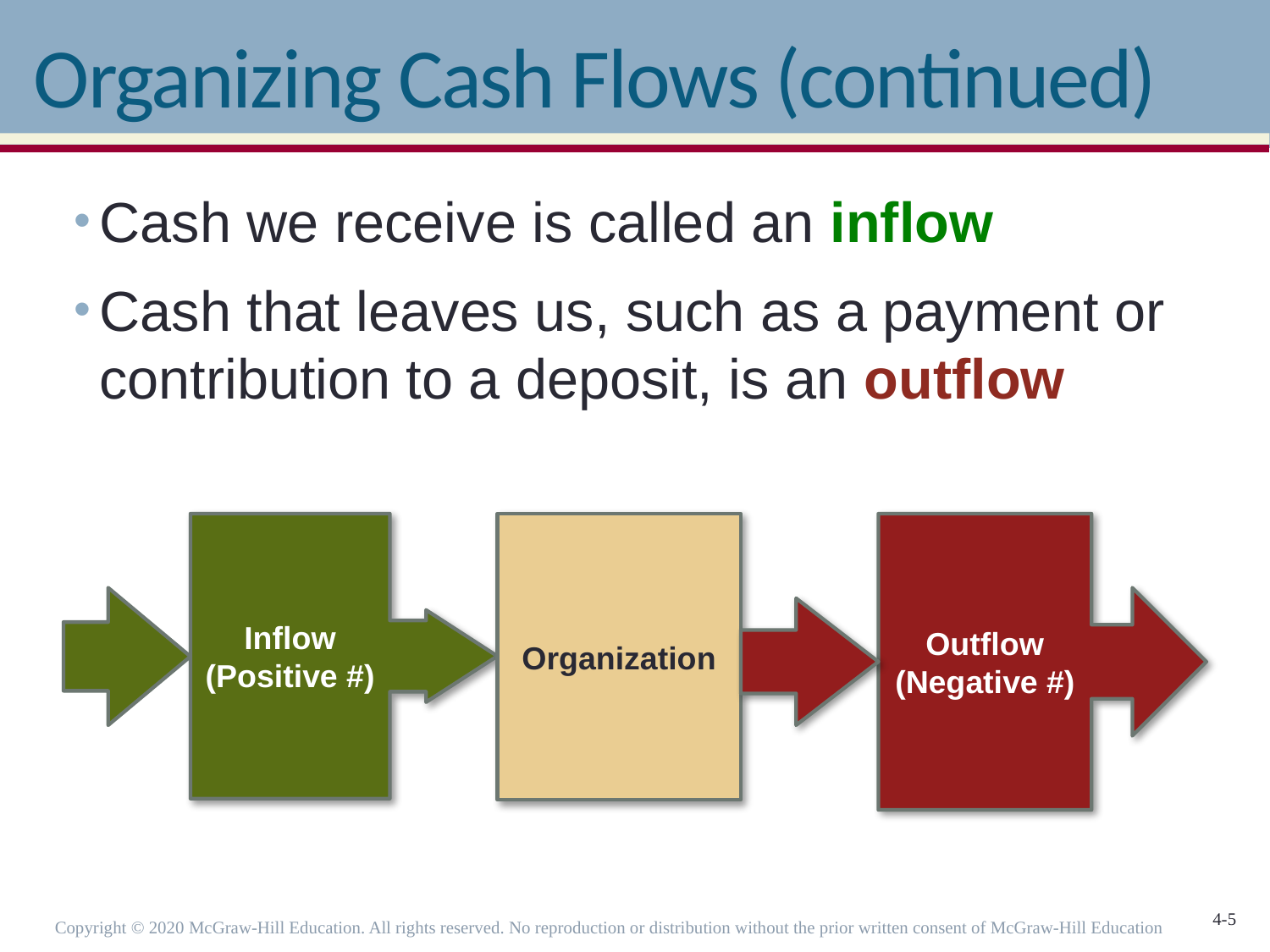

# Organizing Cash Flows (continued)
Cash we receive is called an inflow
Cash that leaves us, such as a payment or contribution to a deposit, is an outflow
Inflow
(Positive #)
Organization
Outflow
(Negative #)

Copyright © 2020 McGraw-Hill Education. All rights reserved. No reproduction or distribution without the prior written consent of McGraw-Hill Education